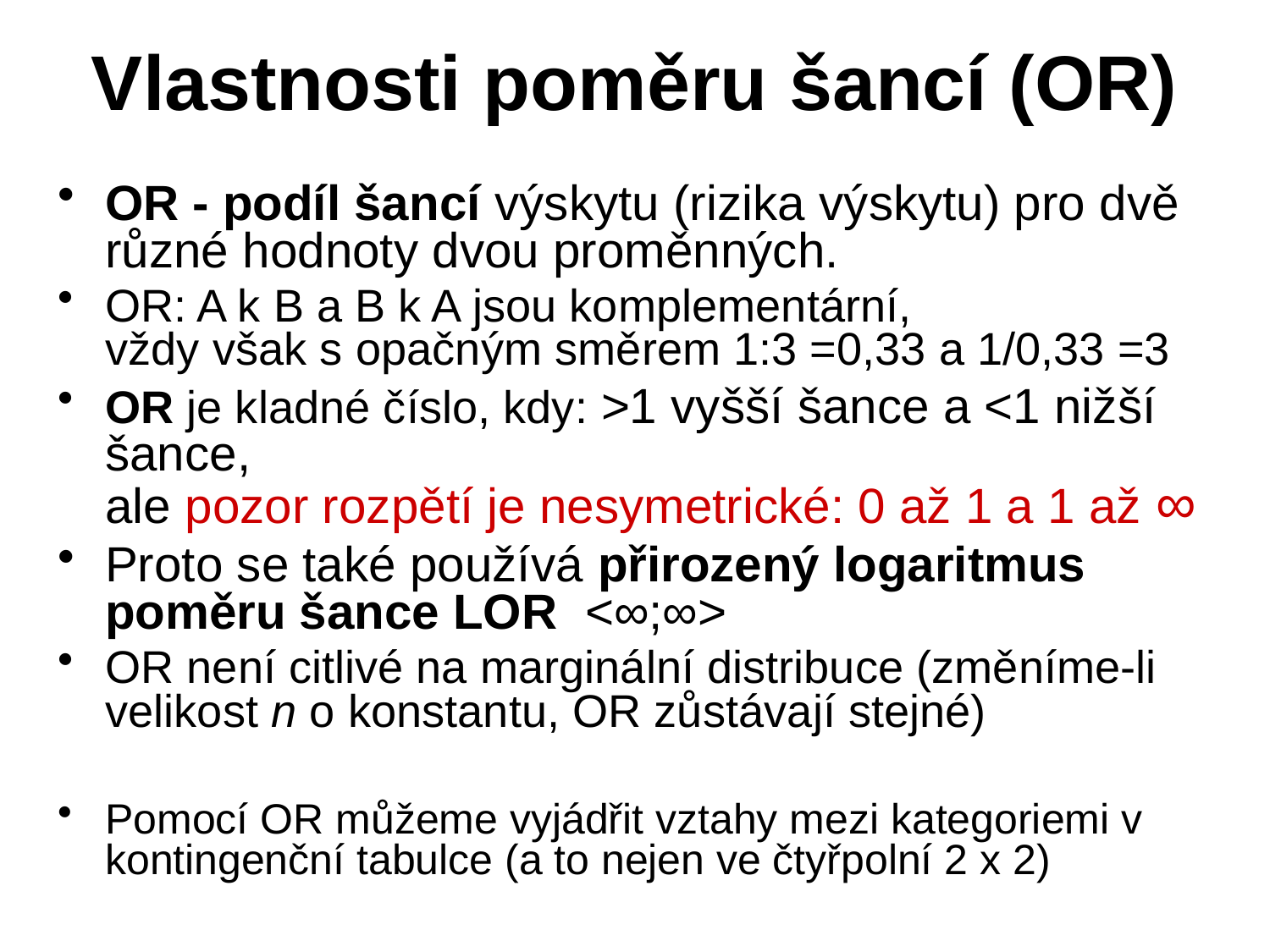

# Vlastnosti poměru šancí (OR)
OR - podíl šancí výskytu (rizika výskytu) pro dvě různé hodnoty dvou proměnných.
OR: A k B a B k A jsou komplementární,
vždy však s opačným směrem 1:3 =0,33 a 1/0,33 =3
OR je kladné číslo, kdy: >1 vyšší šance a <1 nižší šance,
ale pozor rozpětí je nesymetrické: 0 až 1 a 1 až ∞
Proto se také používá přirozený logaritmus poměru šance LOR  <∞;∞>
OR není citlivé na marginální distribuce (změníme-li velikost n o konstantu, OR zůstávají stejné)

Pomocí OR můžeme vyjádřit vztahy mezi kategoriemi v kontingenční tabulce (a to nejen ve čtyřpolní 2 x 2)